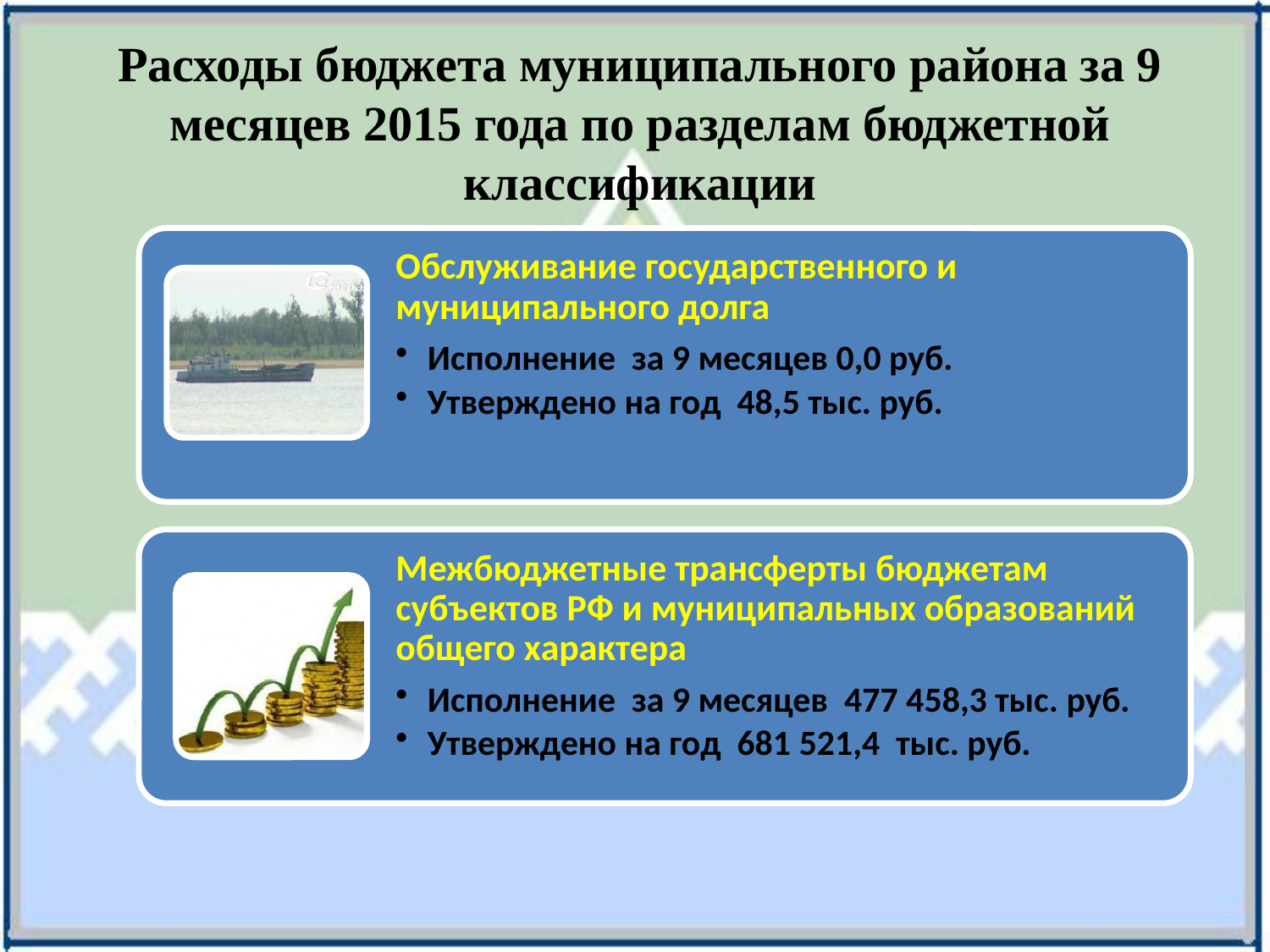

Расходы бюджета муниципального района за 9 месяцев 2015 года по разделам бюджетной классификации
Обслуживание государственного и муниципального долга
Исполнение  за 9 месяцев 0,0 руб.
Утверждено на год  48,5 тыс. руб.
Межбюджетные трансферты бюджетам субъектов РФ и муниципальных образований общего характера
Исполнение  за 9 месяцев  477 458,3 тыс. руб.
Утверждено на год  681 521,4  тыс. руб.